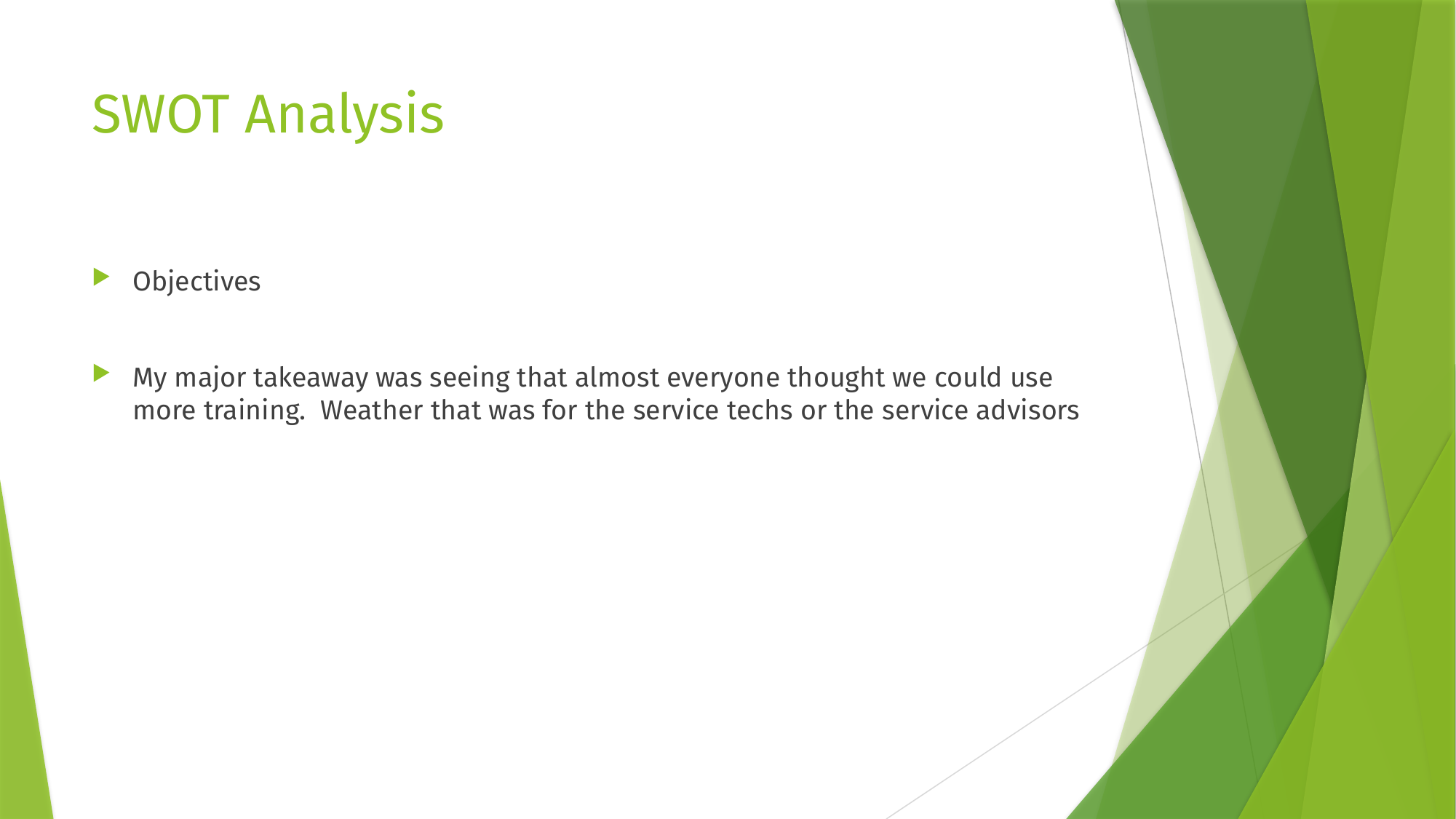

# SWOT Analysis
Objectives

My major takeaway was seeing that almost everyone thought we could use more training.  Weather that was for the service techs or the service advisors